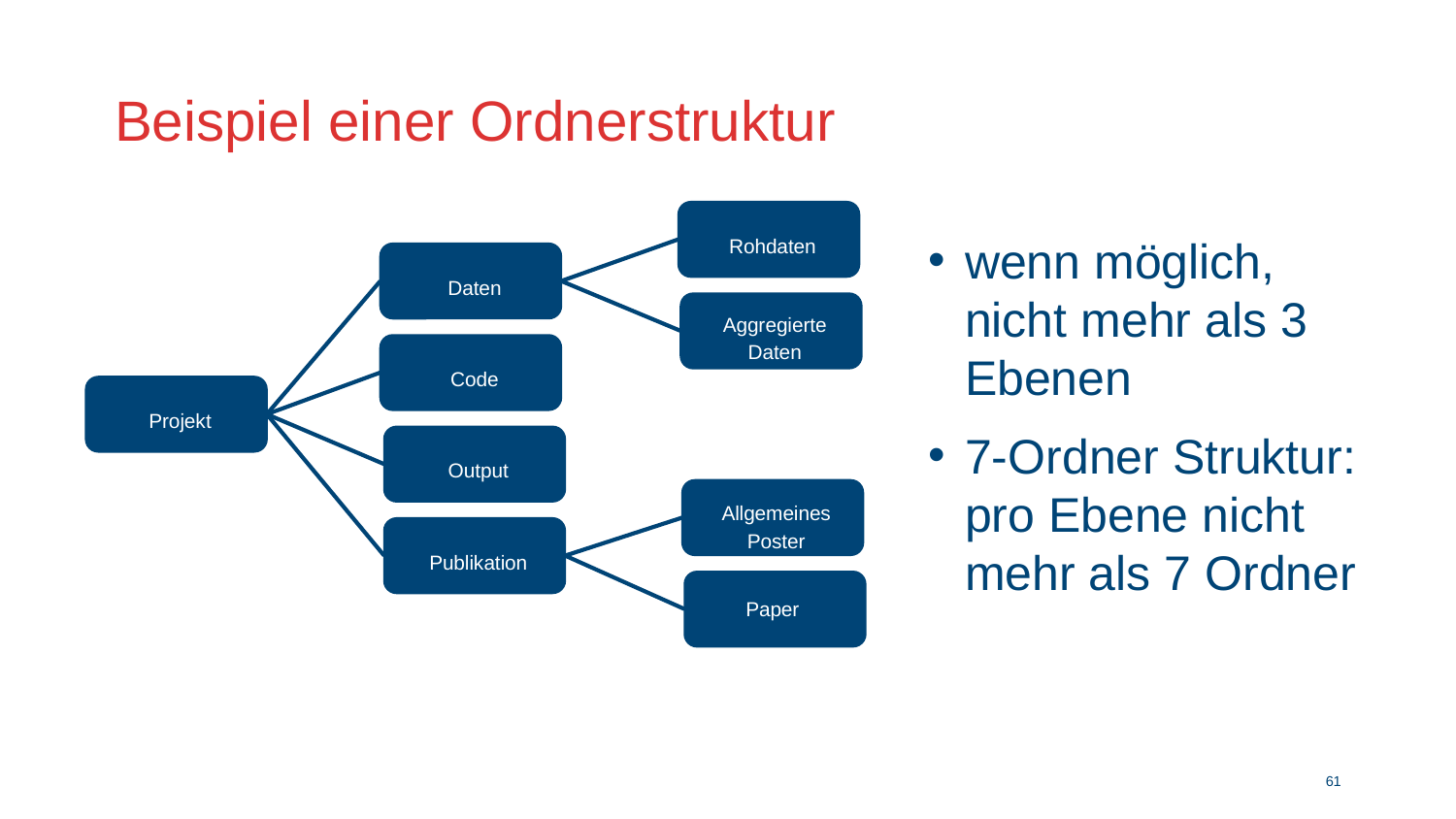

# Beispiel einer Ordnerstruktur

Rohdaten

Daten

Aggregierte Daten

Code

Projekt

Output

Allgemeines Poster

Publikation

Paper
wenn möglich, nicht mehr als 3 Ebenen
7-Ordner Struktur: pro Ebene nicht mehr als 7 Ordner
61